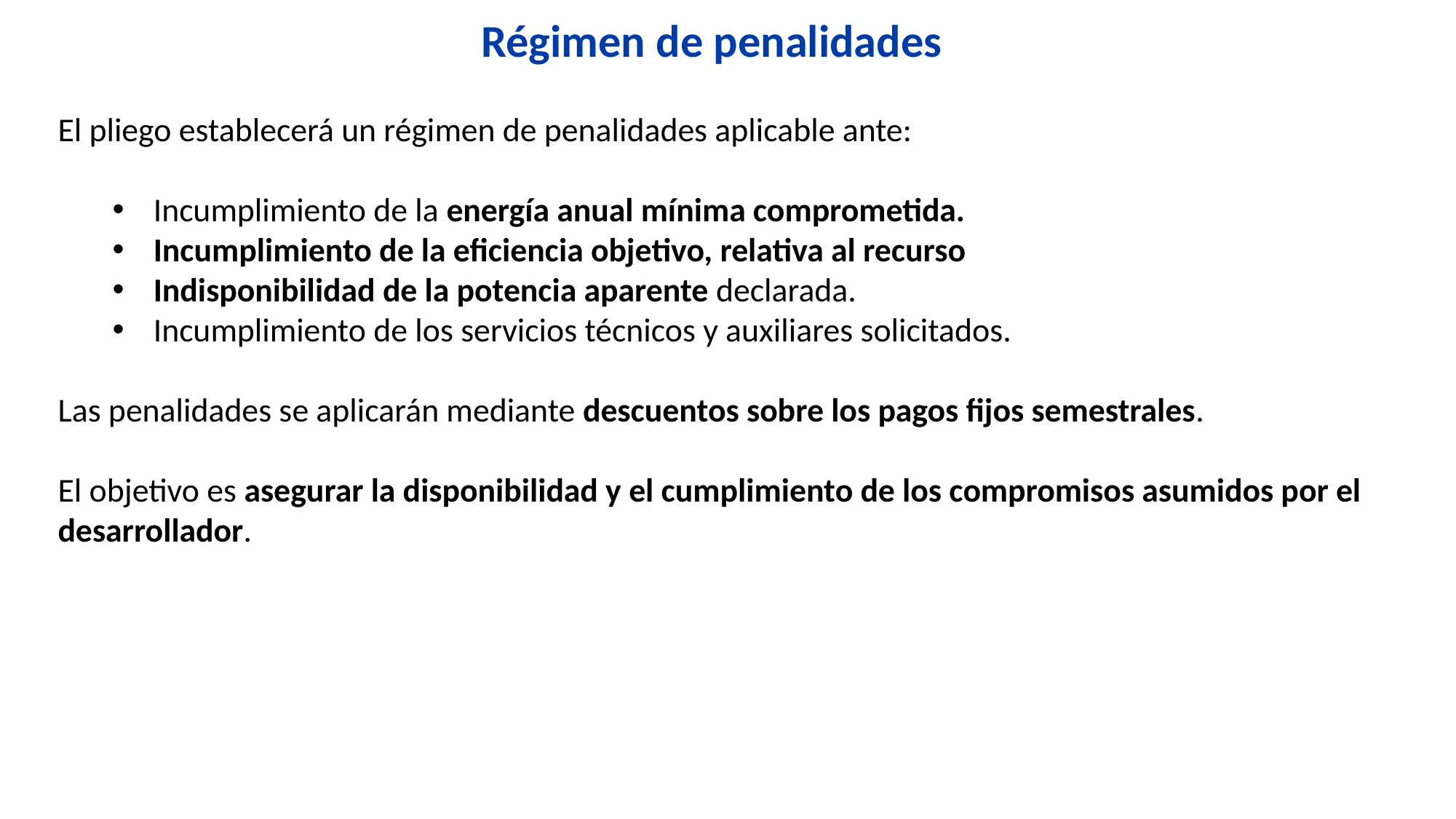

Régimen de penalidades
El pliego establecerá un régimen de penalidades aplicable ante:

Incumplimiento de la energía anual mínima comprometida.
Incumplimiento de la eficiencia objetivo, relativa al recurso
Indisponibilidad de la potencia aparente declarada.
Incumplimiento de los servicios técnicos y auxiliares solicitados.

Las penalidades se aplicarán mediante descuentos sobre los pagos fijos semestrales.

El objetivo es asegurar la disponibilidad y el cumplimiento de los compromisos asumidos por el desarrollador.